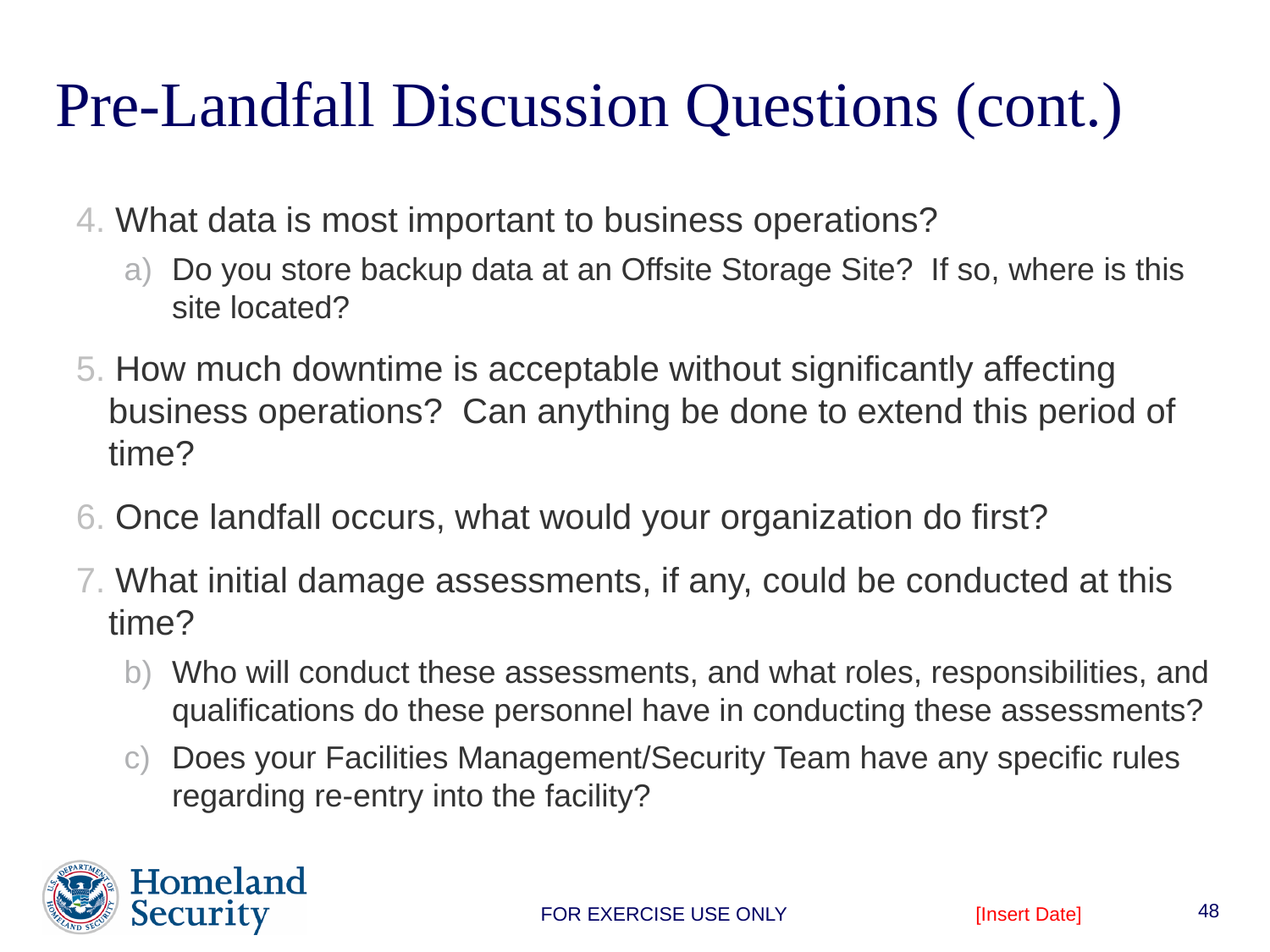

# Pre-Landfall Discussion Questions (cont.)
4. What data is most important to business operations?
Do you store backup data at an Offsite Storage Site?  If so, where is this site located?
5. How much downtime is acceptable without significantly affecting business operations?  Can anything be done to extend this period of time?
6. Once landfall occurs, what would your organization do first?
7. What initial damage assessments, if any, could be conducted at this time?
Who will conduct these assessments, and what roles, responsibilities, and qualifications do these personnel have in conducting these assessments?
Does your Facilities Management/Security Team have any specific rules regarding re-entry into the facility?

48